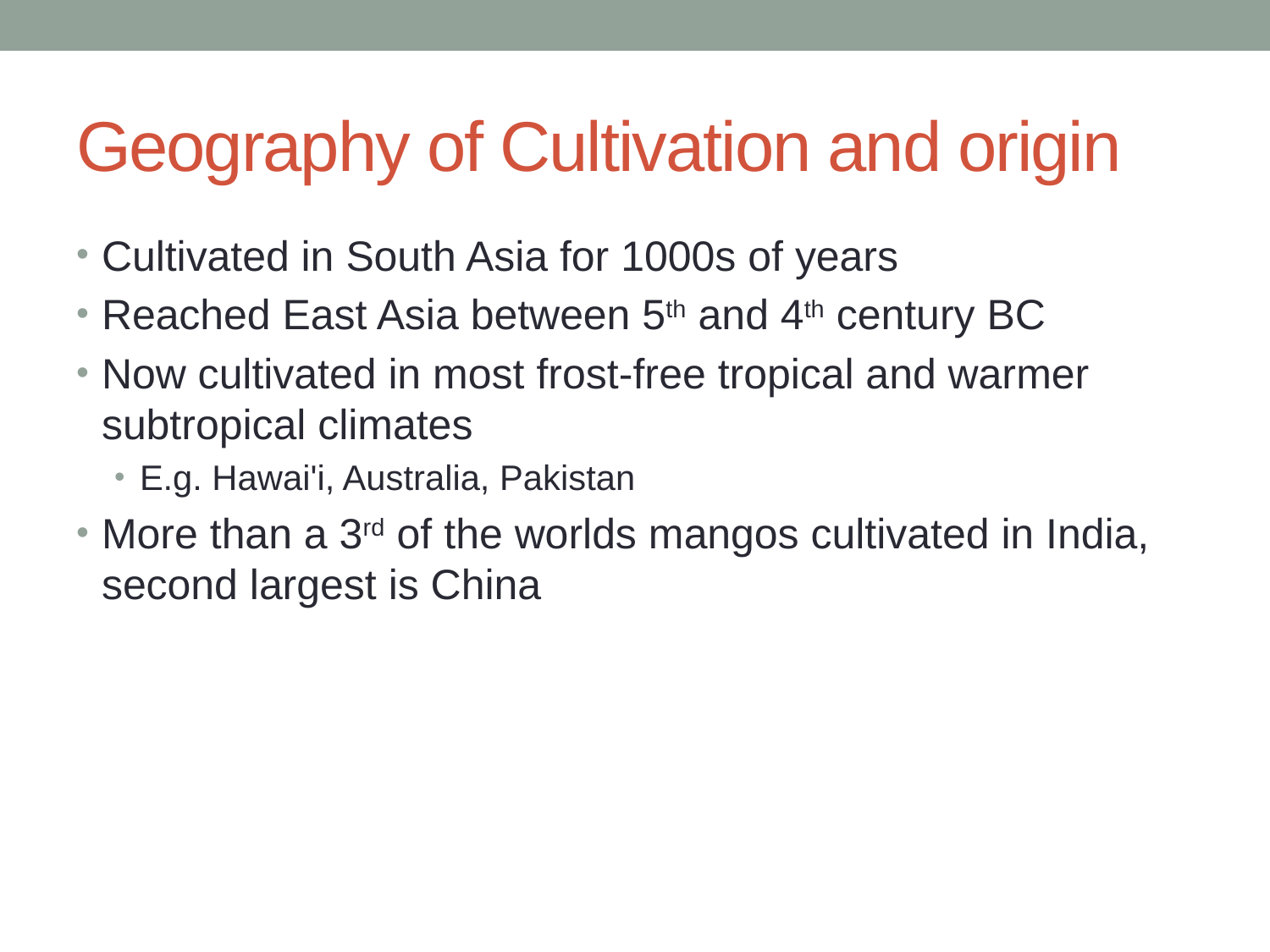

# Geography of Cultivation and origin
Cultivated in South Asia for 1000s of years
Reached East Asia between 5th and 4th century BC
Now cultivated in most frost-free tropical and warmer subtropical climates
E.g. Hawai'i, Australia, Pakistan
More than a 3rd of the worlds mangos cultivated in India, second largest is China